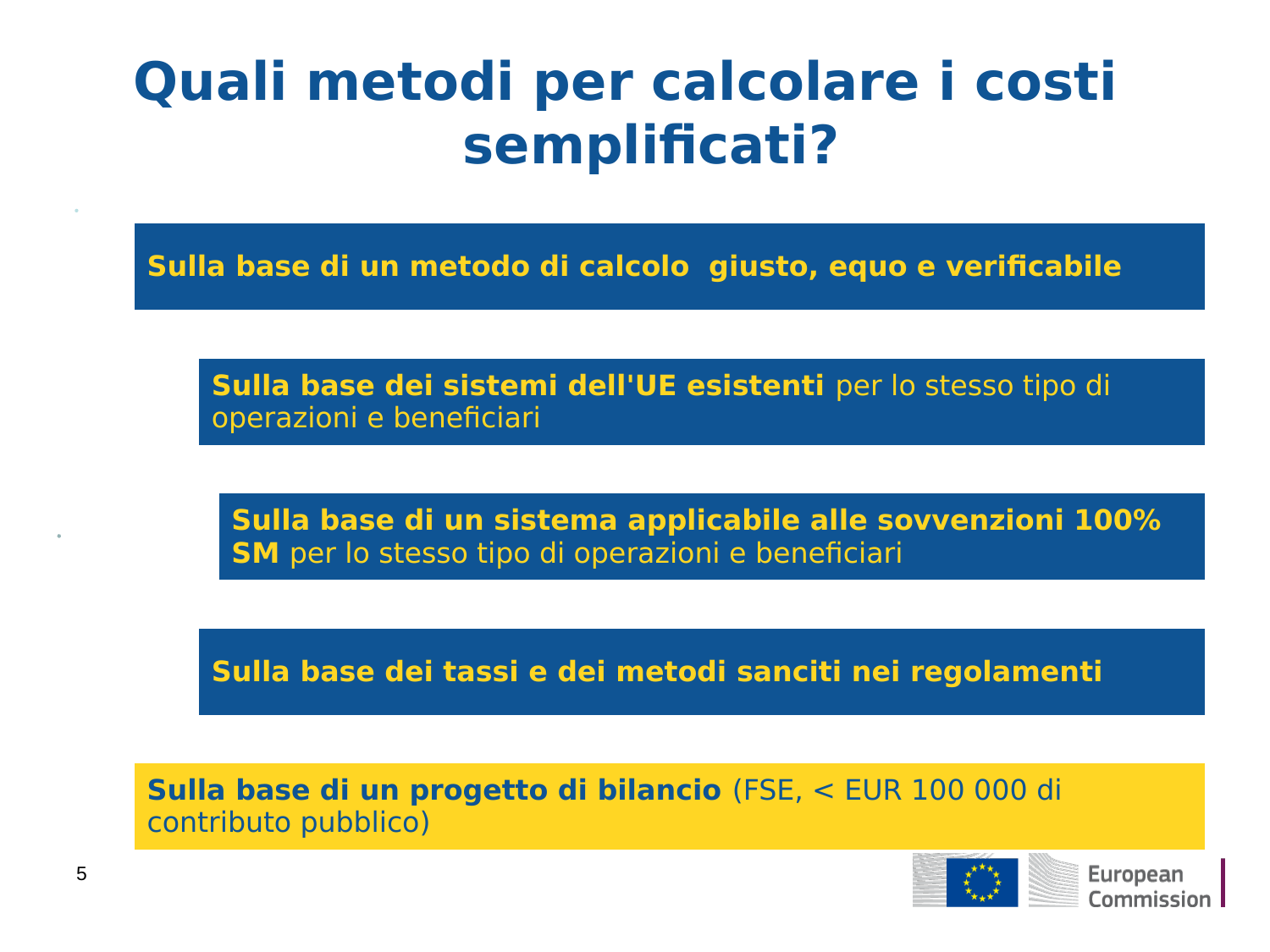

# Quali metodi per calcolare i costi semplificati?
Sulla base di un metodo di calcolo  giusto, equo e verificabile
Sulla base dei sistemi dell'UE esistenti per lo stesso tipo di operazioni e beneficiari
Sulla base di un sistema applicabile alle sovvenzioni 100% SM per lo stesso tipo di operazioni e beneficiari
Sulla base dei tassi e dei metodi sanciti nei regolamenti
Sulla base di un progetto di bilancio (FSE, < EUR 100 000 di contributo pubblico)
5